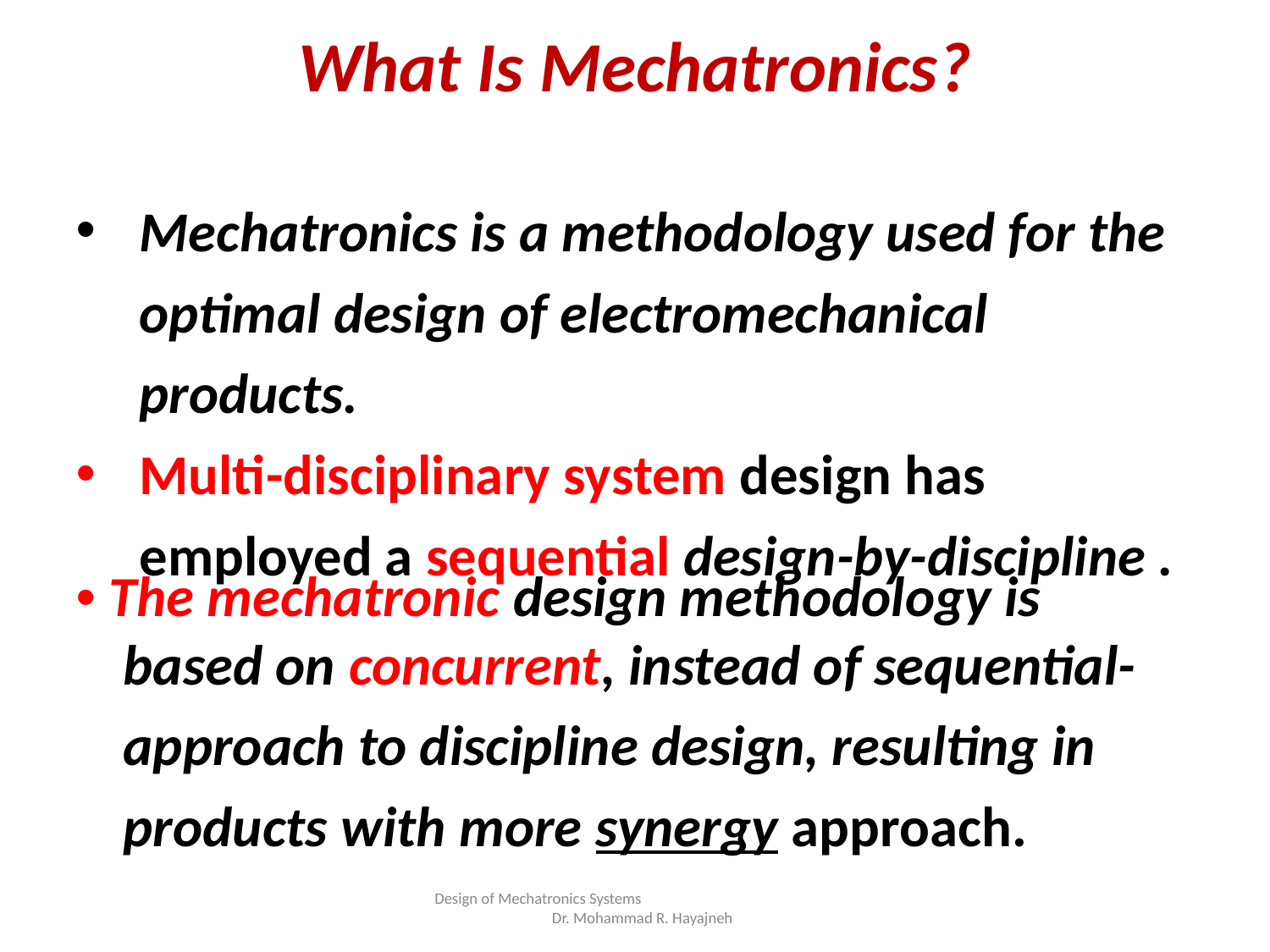

What Is Mechatronics?

Mechatronics is a methodology used for the
optimal design of electromechanical products.
Multi-disciplinary system design has employed a sequential design-by-discipline .

• The mechatronic design methodology is

based on concurrent, instead of sequential-
approach to discipline design, resulting in
products with more synergy approach.

Design of Mechatronics Systems                                                           Dr. Mohammad R. Hayajneh